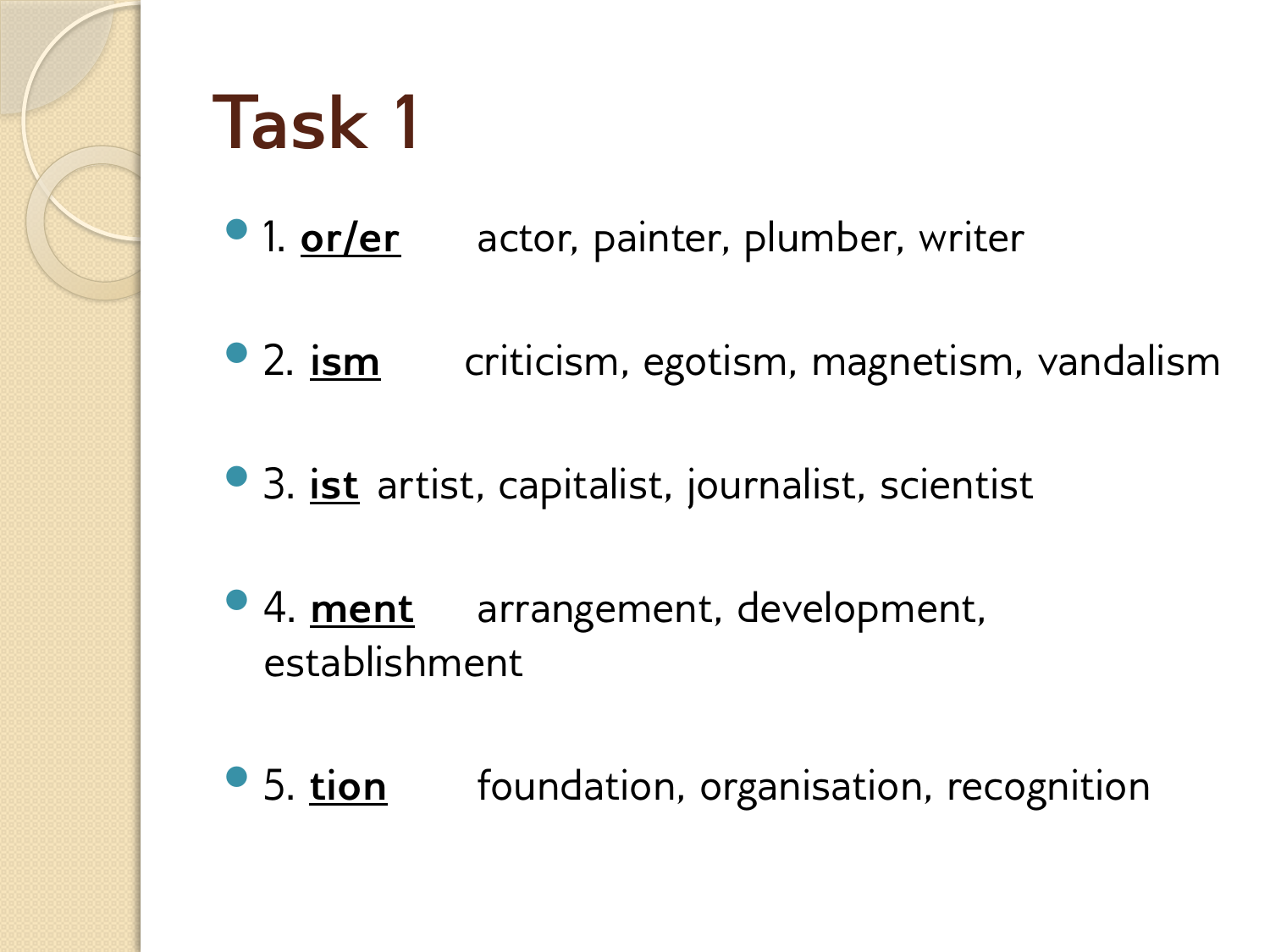

# Task 1
1. or/er		 actor, painter, plumber, writer

2. ism		criticism, egotism, magnetism, vandalism

3. ist		 artist, capitalist, journalist, scientist

4. ment		 arrangement, development, establishment

5. tion		 foundation, organisation, recognition